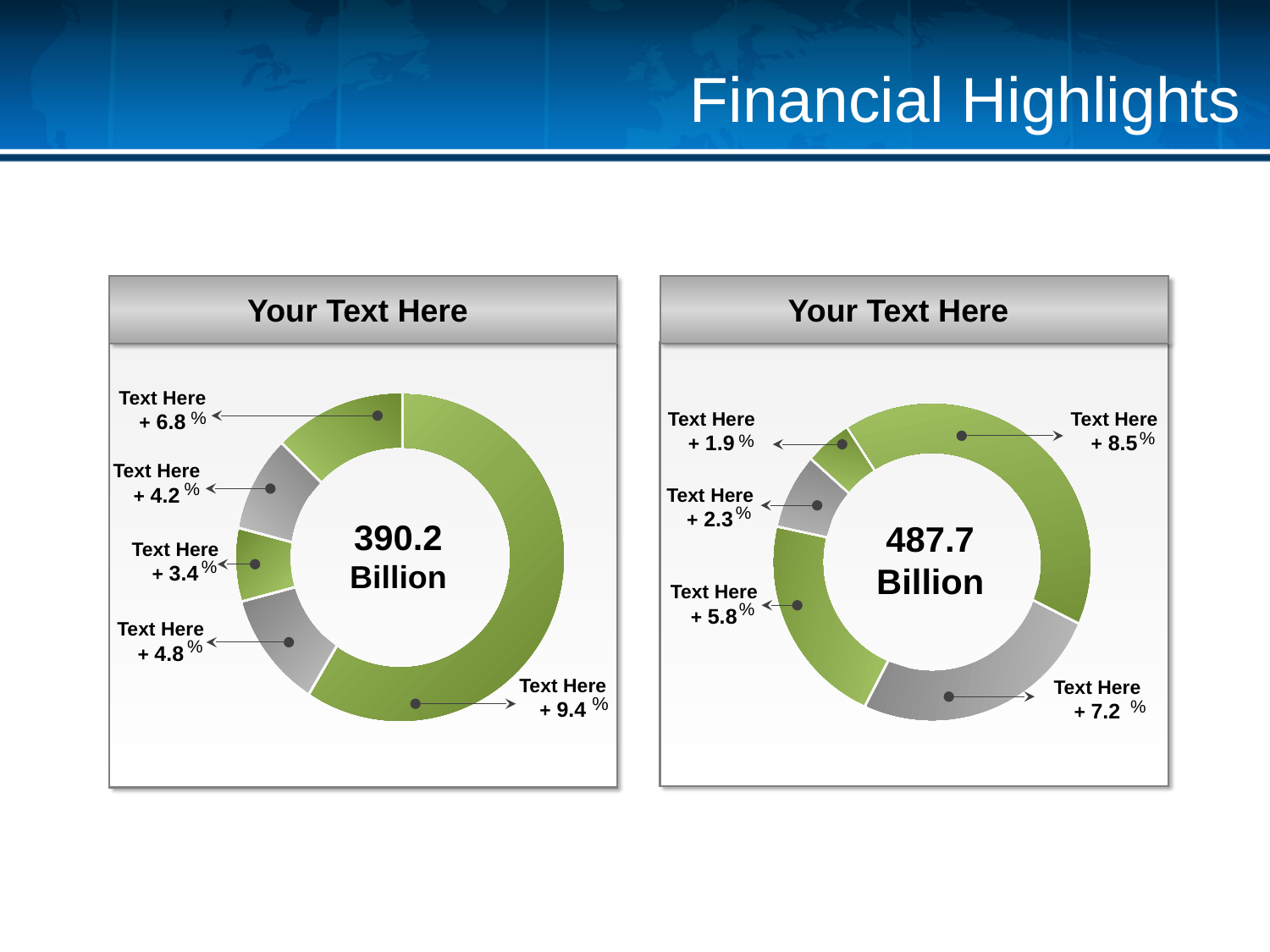

Financial Highlights

Your Text Here
Text Here
+ 6.8
%

390.2
Billion
Text Here
+ 4.2
%
Text Here
+ 3.4
%
Text Here
+ 4.8
%
Text Here
+ 9.4
%

Your Text Here

Text Here
+ 1.9
%
Text Here
+ 8.5
%
Text Here
+ 2.3
%
487.7
Billion
Text Here
+ 5.8
%
Text Here
+ 7.2
%